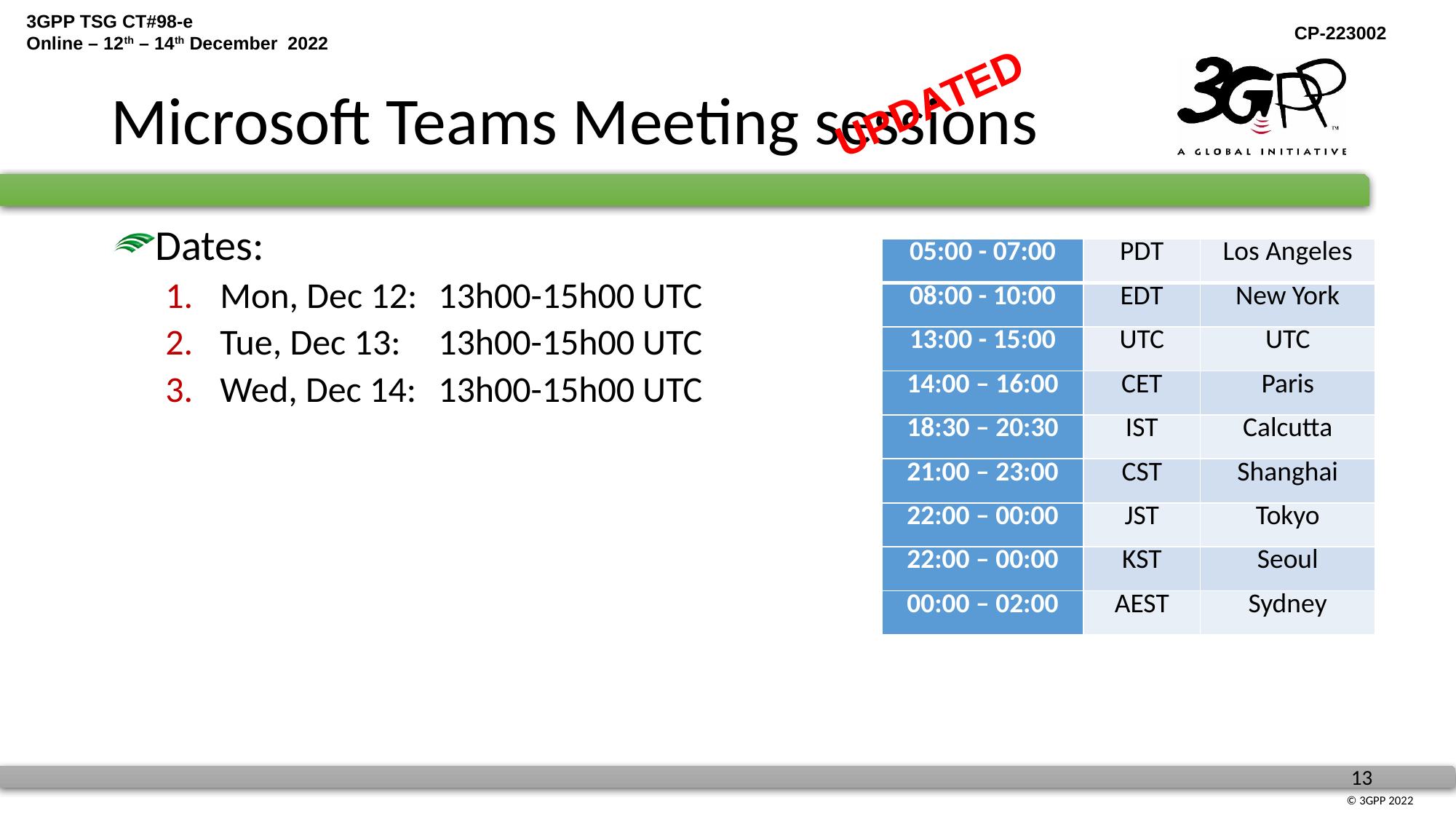

# Microsoft Teams Meeting sessions
UPDATED
Dates:
Mon, Dec 12:	13h00-15h00 UTC
Tue, Dec 13:	13h00-15h00 UTC
Wed, Dec 14:	13h00-15h00 UTC

| 05:00 - 07:00 | PDT | Los Angeles |
| --- | --- | --- |
| 08:00 - 10:00 | EDT | New York |
| 13:00 - 15:00 | UTC | UTC |
| 14:00 – 16:00 | CET | Paris |
| 18:30 – 20:30 | IST | Calcutta |
| 21:00 – 23:00 | CST | Shanghai |
| 22:00 – 00:00 | JST | Tokyo |
| 22:00 – 00:00 | KST | Seoul |
| 00:00 – 02:00 | AEST | Sydney |